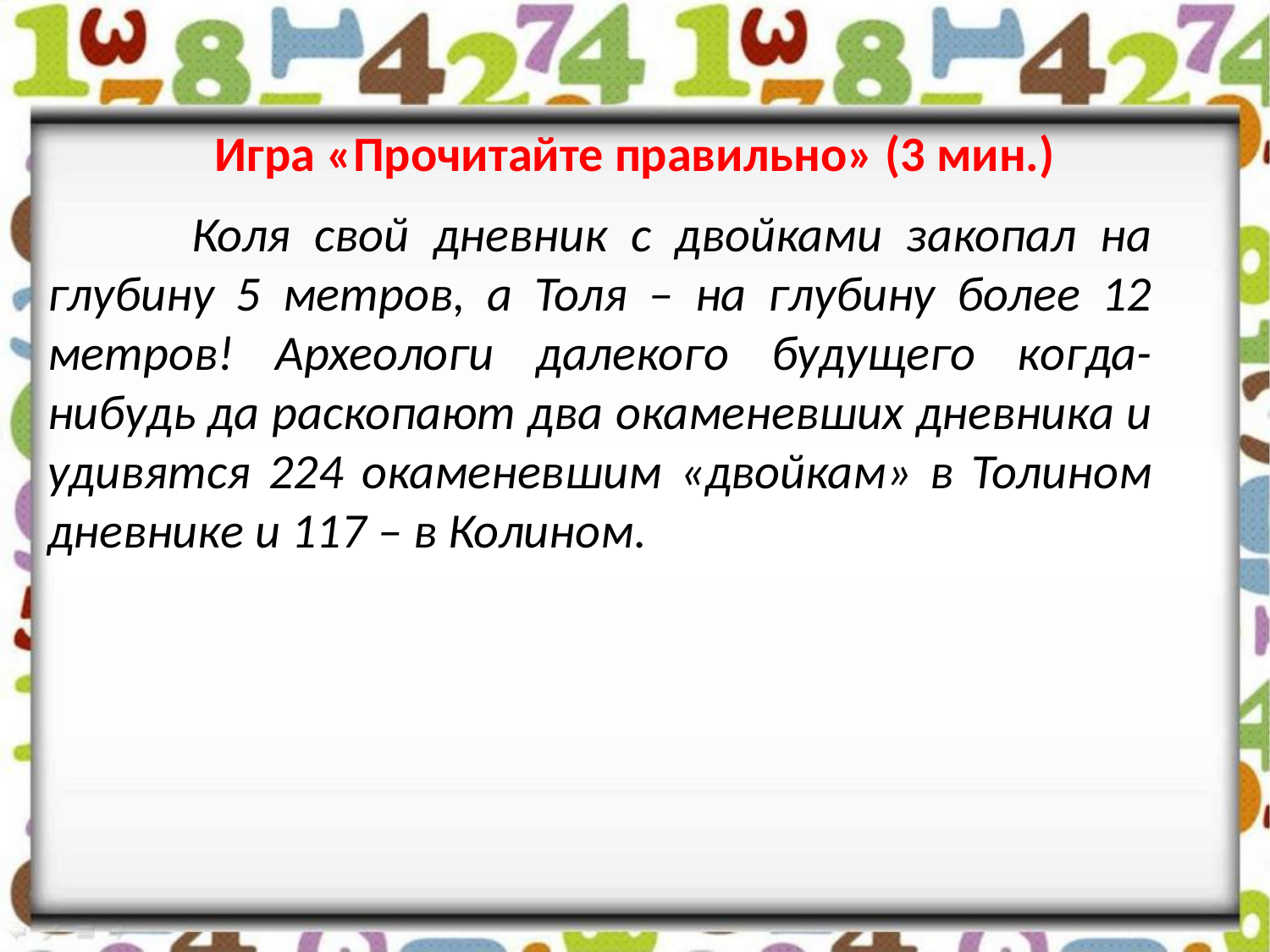

Игра «Прочитайте правильно» (3 мин.)
      Коля свой дневник с двойками закопал на глубину 5 метров, а Толя – на глубину более 12 метров! Археологи далекого будущего когда-нибудь да раскопают два окаменевших дневника и удивятся 224 окаменевшим «двойкам» в Толином дневнике и 117 – в Колином.